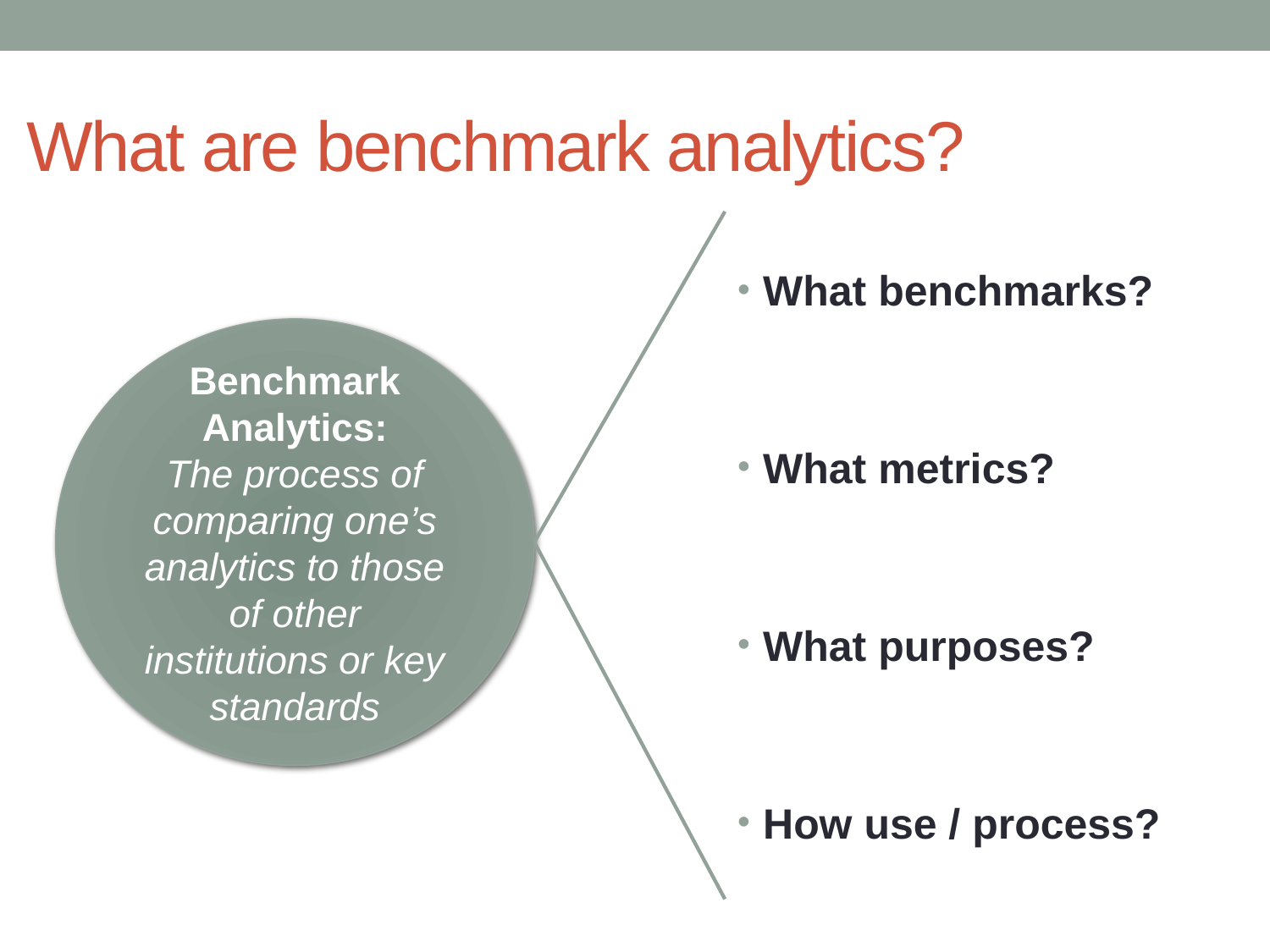

# What are benchmark analytics?
What benchmarks?

What metrics?

What purposes?

How use / process?
Benchmark
Analytics:
The process of comparing one’s analytics to those of other institutions or key standards